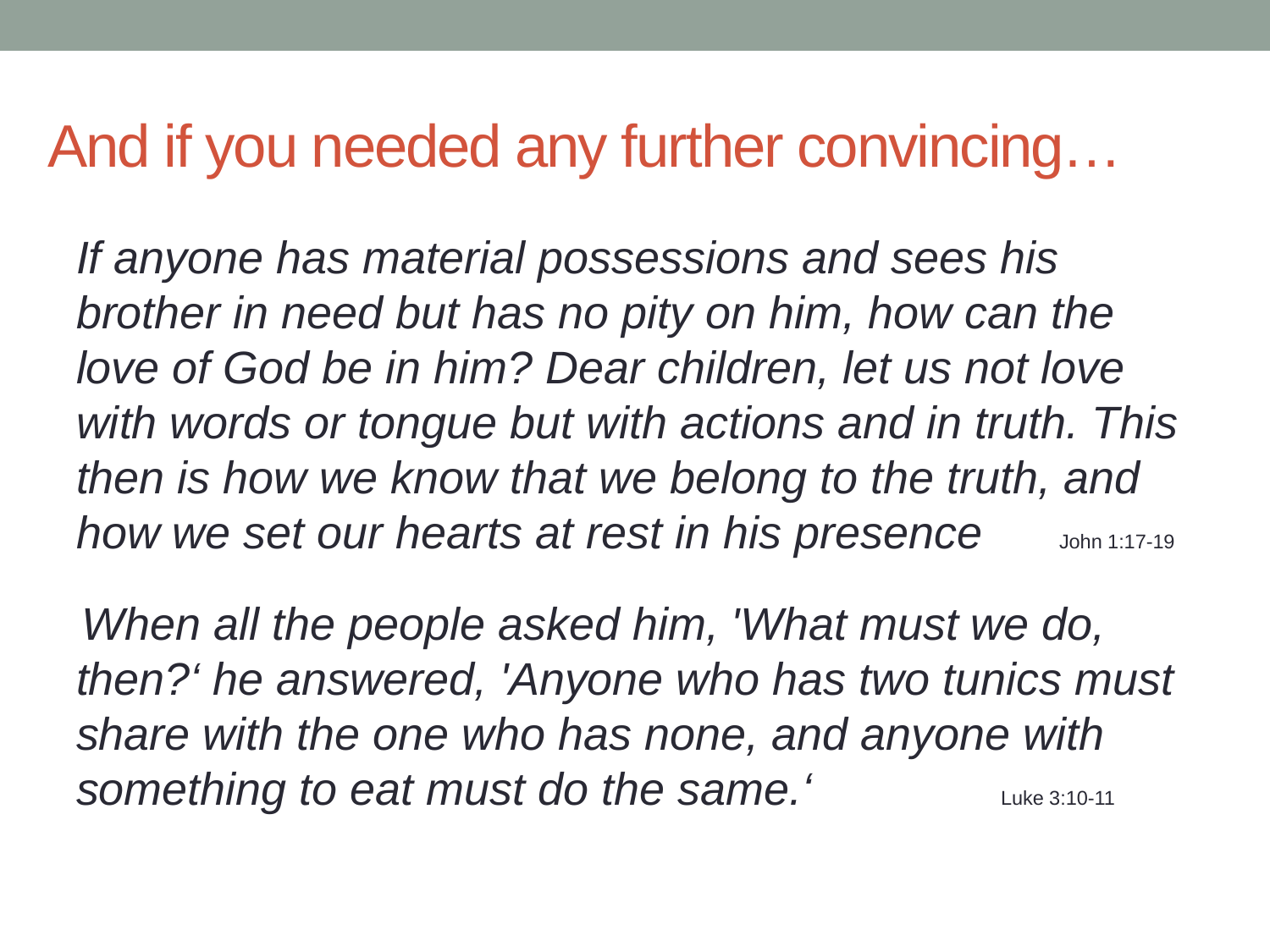

# And if you needed any further convincing…
If anyone has material possessions and sees his brother in need but has no pity on him, how can the love of God be in him? Dear children, let us not love with words or tongue but with actions and in truth. This then is how we know that we belong to the truth, and how we set our hearts at rest in his presence      John 1:17-19

 When all the people asked him, 'What must we do, then?‘ he answered, 'Anyone who has two tunics must share with the one who has none, and anyone with something to eat must do the same.‘  	        Luke 3:10-11